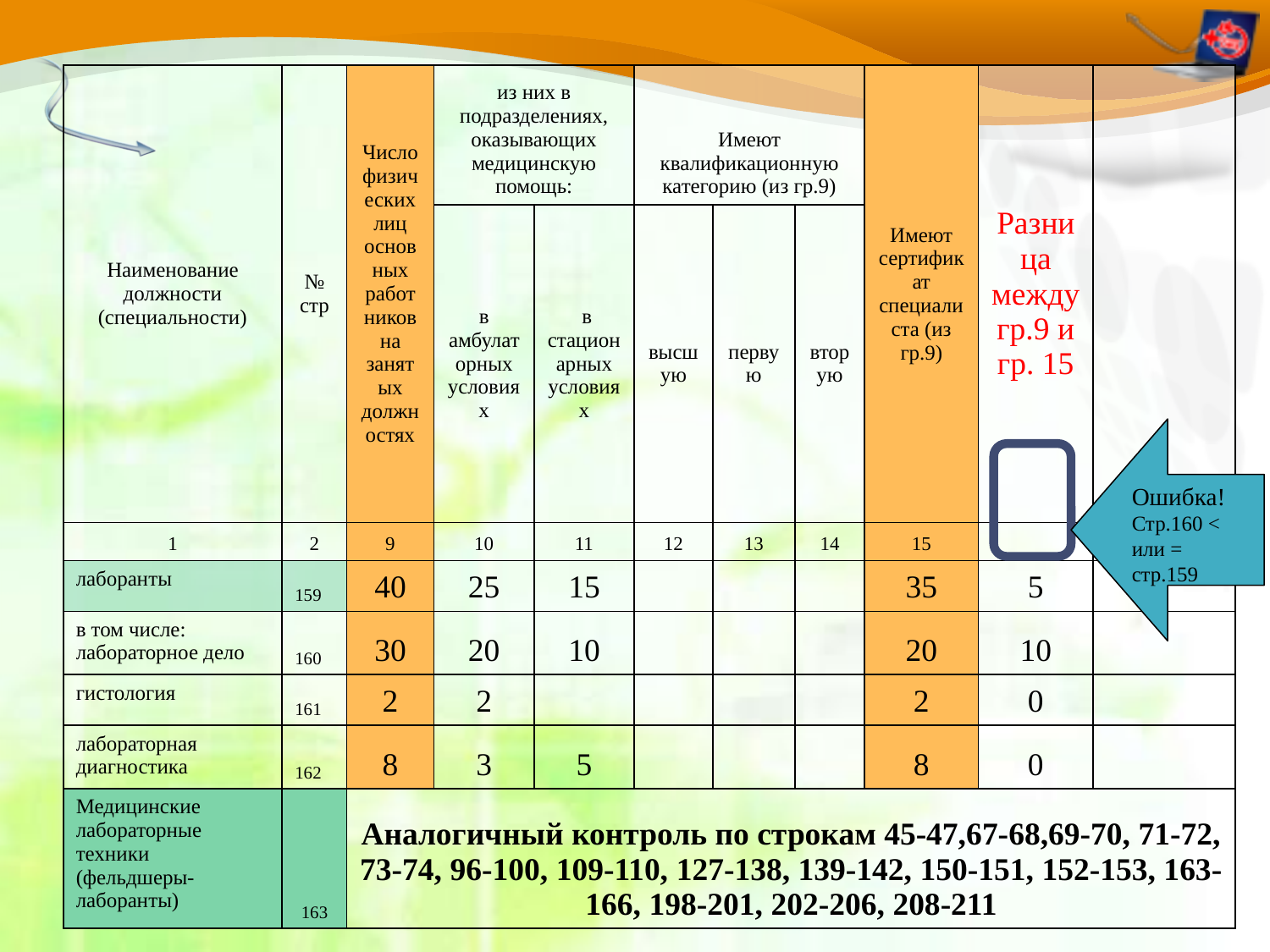

| Наименование должности (специальности) | № стр | Число физических лиц основных работников на занятых должностях | из них в подразделениях, оказывающих медицинскую помощь: |  | Имеют квалификационную категорию (из гр.9) |  |  | Имеют сертификат специалиста (из гр.9) | Разница между гр.9 и гр. 15 |  |
| --- | --- | --- | --- | --- | --- | --- | --- | --- | --- | --- |
|  |  |  | в амбулаторных условиях | в стационарных условиях | высшую | первую | вторую |  |  |  |
| 1 | 2 | 9 | 10 | 11 | 12 | 13 | 14 | 15 |  |  |
| лаборанты | 159 | 40 | 25 | 15 |  |  |  | 35 | 5 |  |
| в том числе: лабораторное дело | 160 | 30 | 20 | 10 |  |  |  | 20 | 10 |  |
| гистология | 161 | 2 | 2 |  |  |  |  | 2 | 0 |  |
| лабораторная диагностика | 162 | 8 | 3 | 5 |  |  |  | 8 | 0 |  |
| Медицинские лабораторные техники (фельдшеры-лаборанты) | 163 | Аналогичный контроль по строкам 45-47,67-68,69-70, 71-72, 73-74, 96-100, 109-110, 127-138, 139-142, 150-151, 152-153, 163-166, 198-201, 202-206, 208-211 |  |  |  |  |  |  |  |  |
Ошибка! Стр.160 < или = стр.159